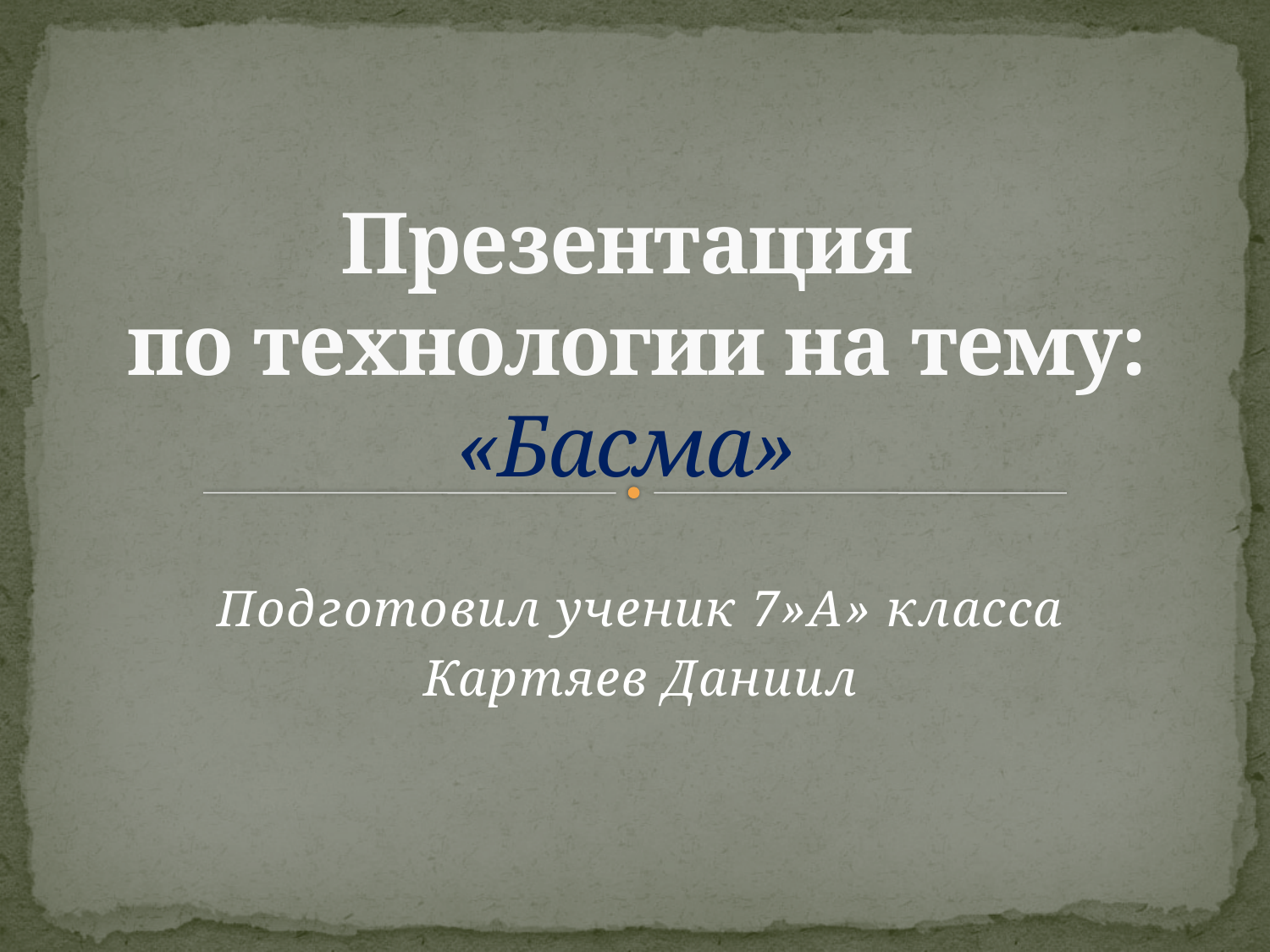

# Презентация по технологии на тему: «Басма»

Подготовил ученик 7»А» класса
Картяев Даниил